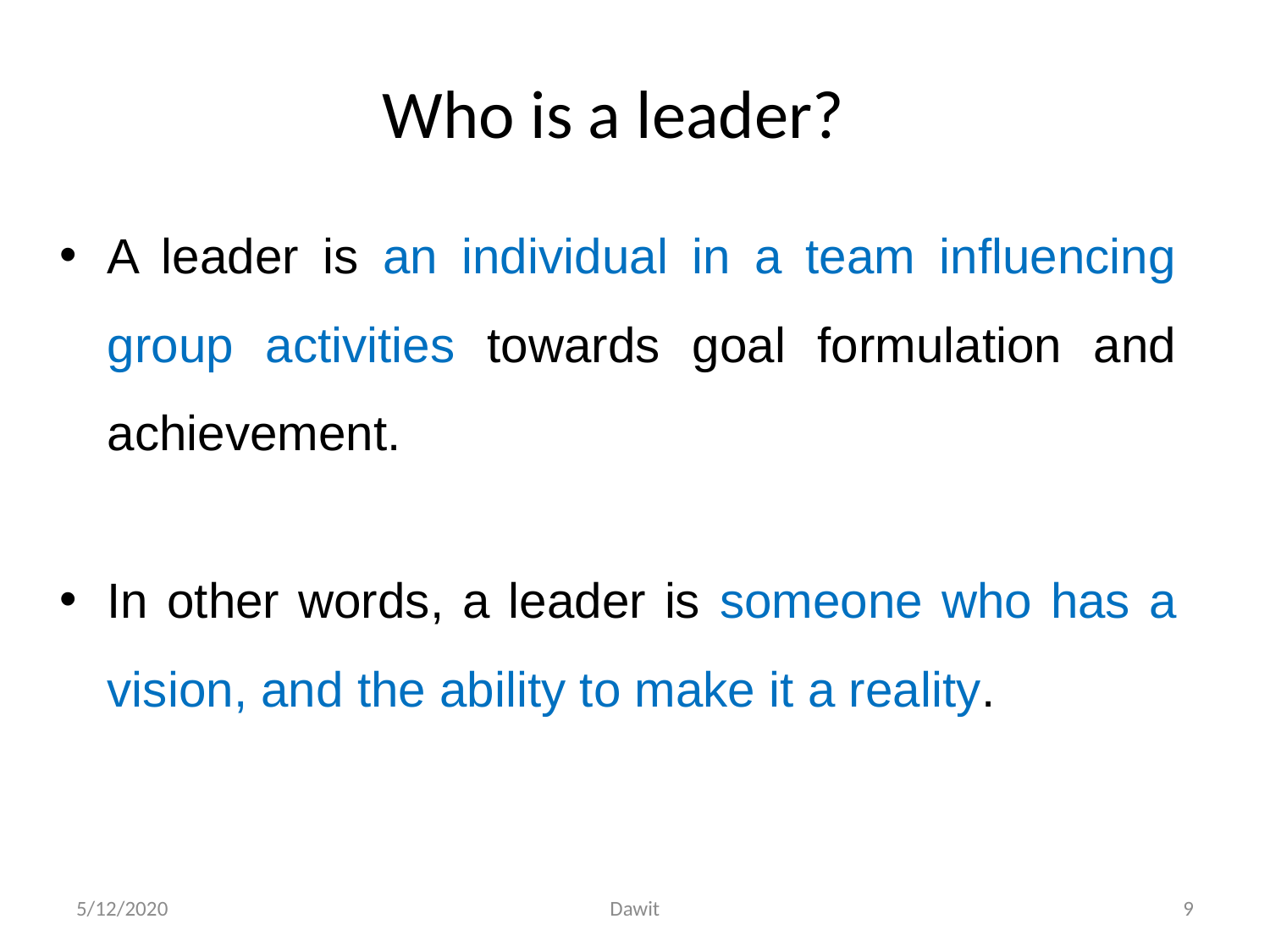

# Who is a leader?
A leader is an individual in a team influencing group activities towards goal formulation and achievement.

In other words, a leader is someone who has a vision, and the ability to make it a reality.

5/12/2020
Dawit
9